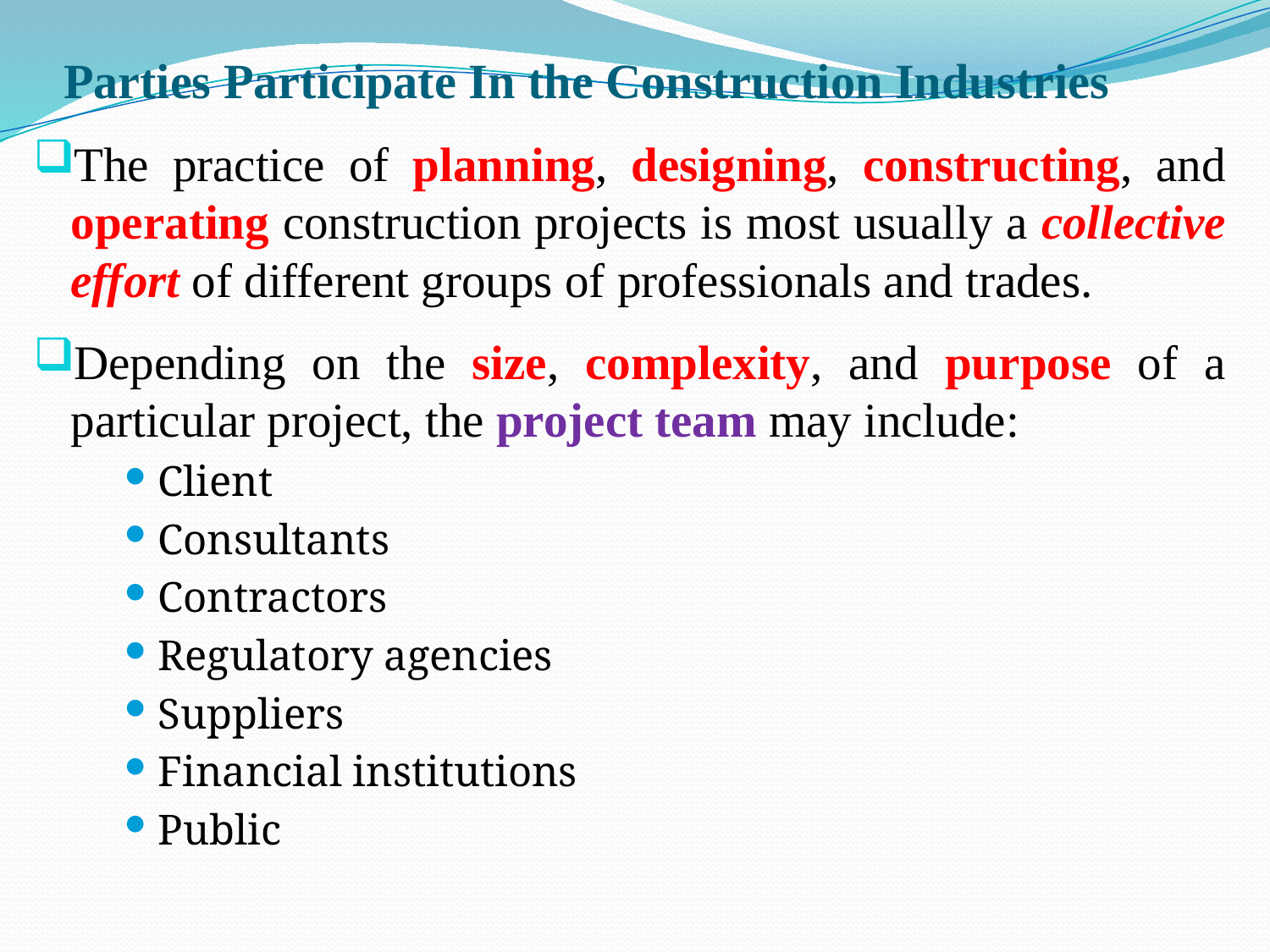

# Parties Participate In the Construction Industries
The practice of planning, designing, constructing, and operating construction projects is most usually a collective effort of different groups of professionals and trades.

Depending on the size, complexity, and purpose of a particular project, the project team may include:
Client
Consultants
Contractors
Regulatory agencies
Suppliers
Financial institutions
Public